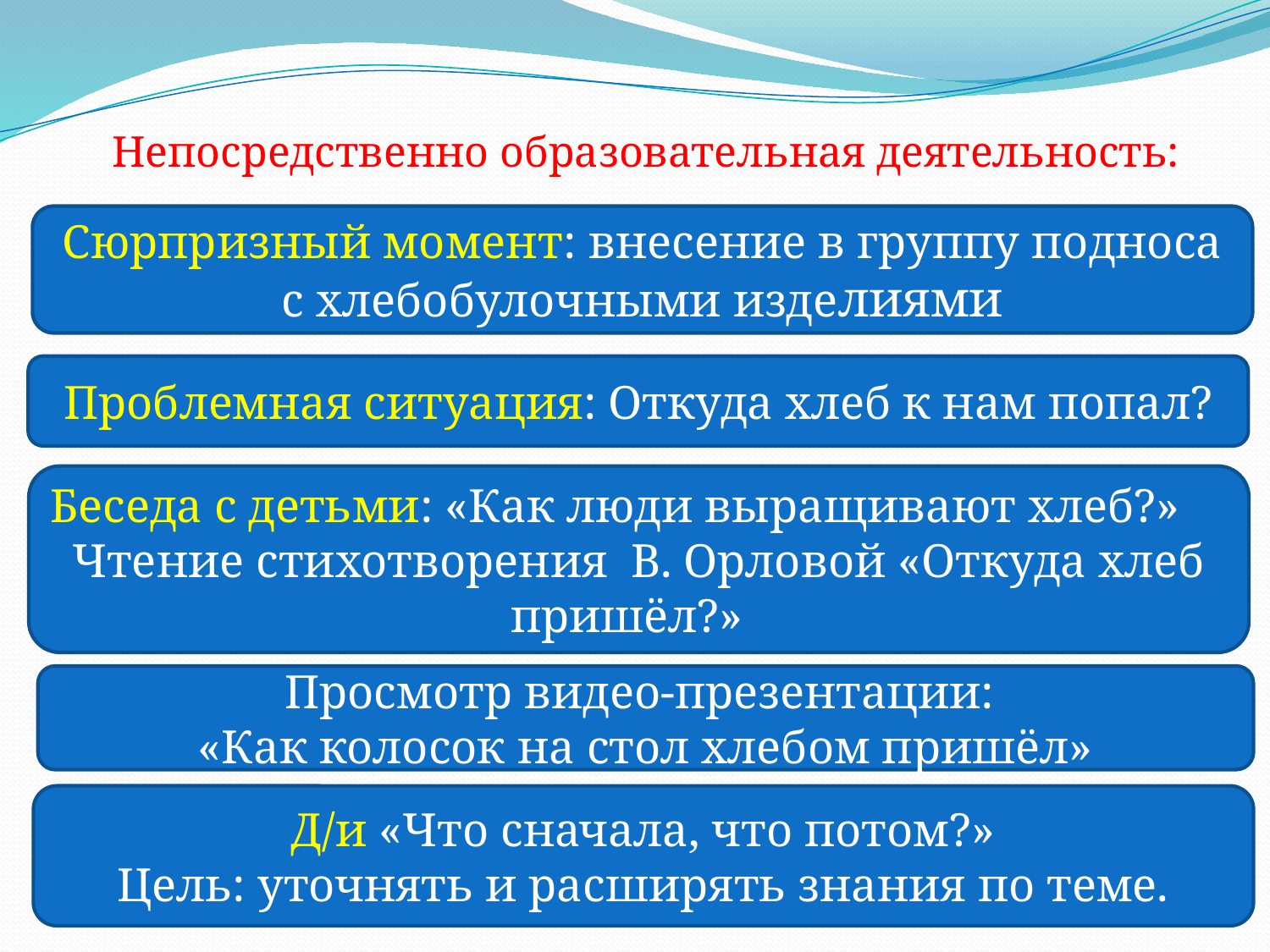

Непосредственно образовательная деятельность:
Сюрпризный момент: внесение в группу подноса с хлебобулочными изделиями
Проблемная ситуация: Откуда хлеб к нам попал?
Беседа с детьми: «Как люди выращивают хлеб?»
Чтение стихотворения  В. Орловой «Откуда хлеб пришёл?»
Просмотр видео-презентации:
«Как колосок на стол хлебом пришёл»

Д/и «Что сначала, что потом?»
Цель: уточнять и расширять знания по теме.